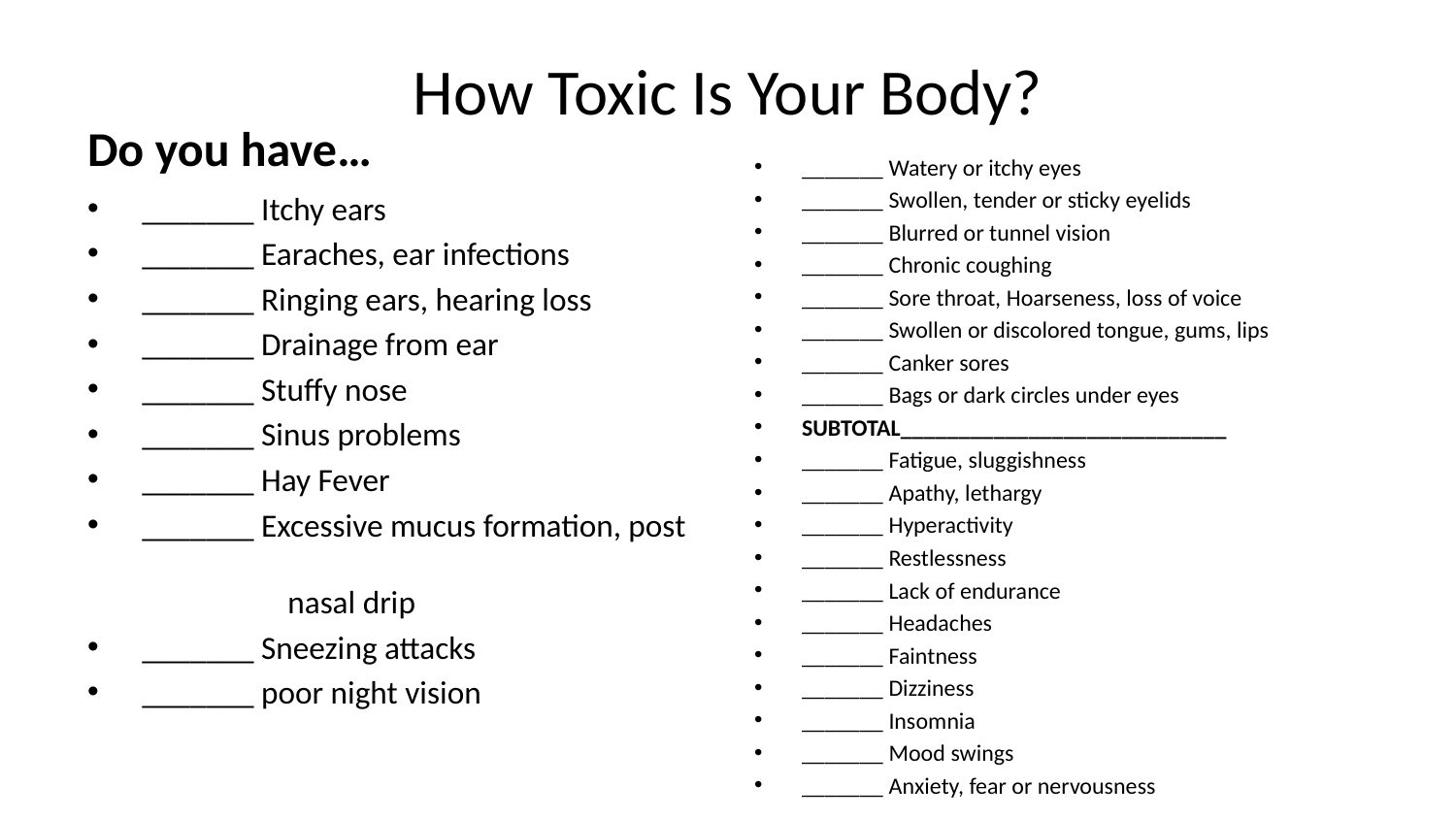

# How Toxic Is Your Body?
Do you have…
_______ Watery or itchy eyes
_______ Swollen, tender or sticky eyelids
_______ Blurred or tunnel vision
_______ Chronic coughing
_______ Sore throat, Hoarseness, loss of voice
_______ Swollen or discolored tongue, gums, lips
_______ Canker sores
_______ Bags or dark circles under eyes
SUBTOTAL____________________________
_______ Fatigue, sluggishness
_______ Apathy, lethargy
_______ Hyperactivity
_______ Restlessness
_______ Lack of endurance
_______ Headaches
_______ Faintness
_______ Dizziness
_______ Insomnia
_______ Mood swings
_______ Anxiety, fear or nervousness

_______ Itchy ears
_______ Earaches, ear infections
_______ Ringing ears, hearing loss
_______ Drainage from ear
_______ Stuffy nose
_______ Sinus problems
_______ Hay Fever
_______ Excessive mucus formation, post 				nasal drip
_______ Sneezing attacks
_______ poor night vision